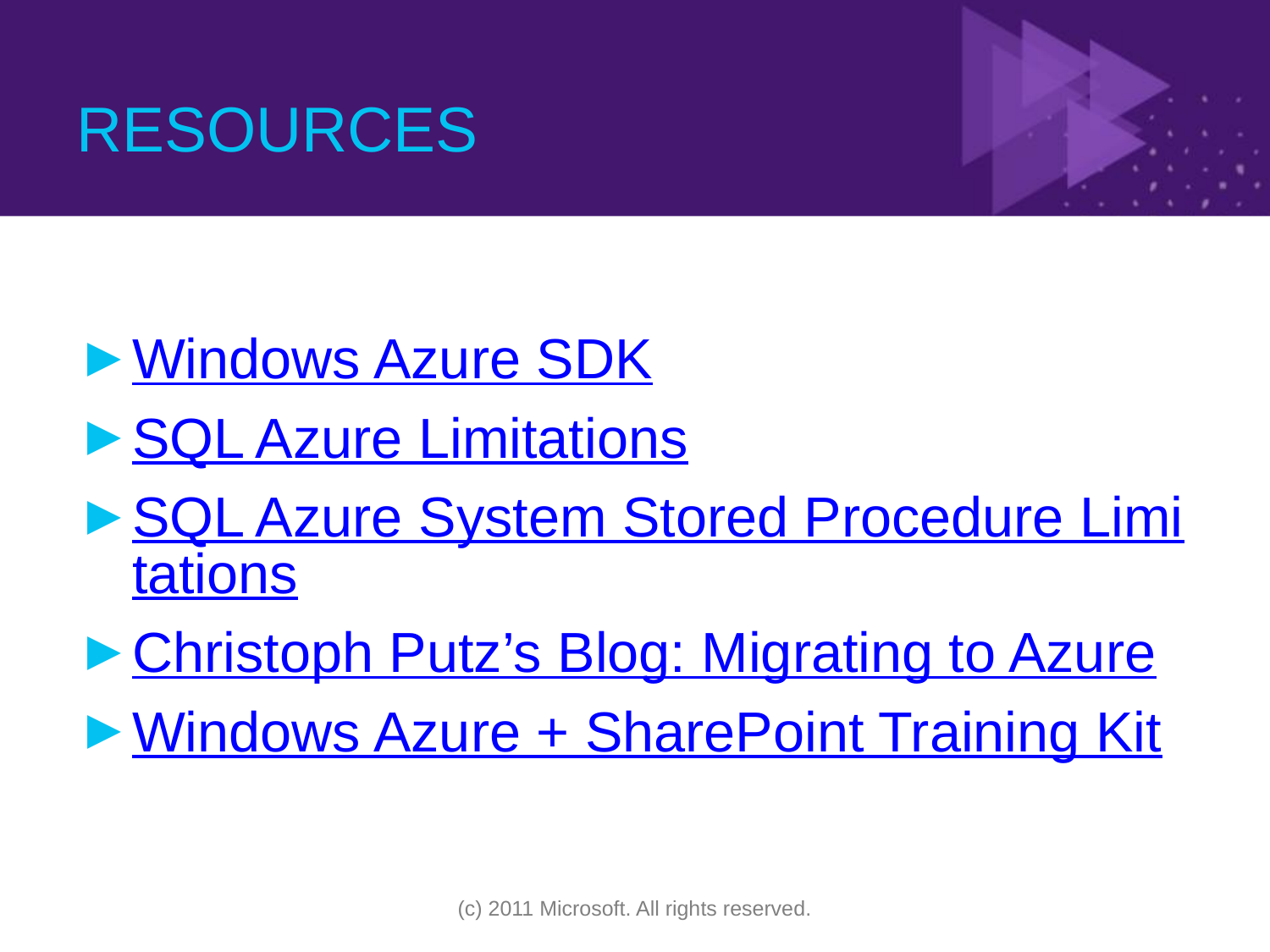

# RESOURCES
Windows Azure SDK
SQL Azure Limitations
SQL Azure System Stored Procedure Limitations
Christoph Putz’s Blog: Migrating to Azure
Windows Azure + SharePoint Training Kit

(c) 2011 Microsoft. All rights reserved.